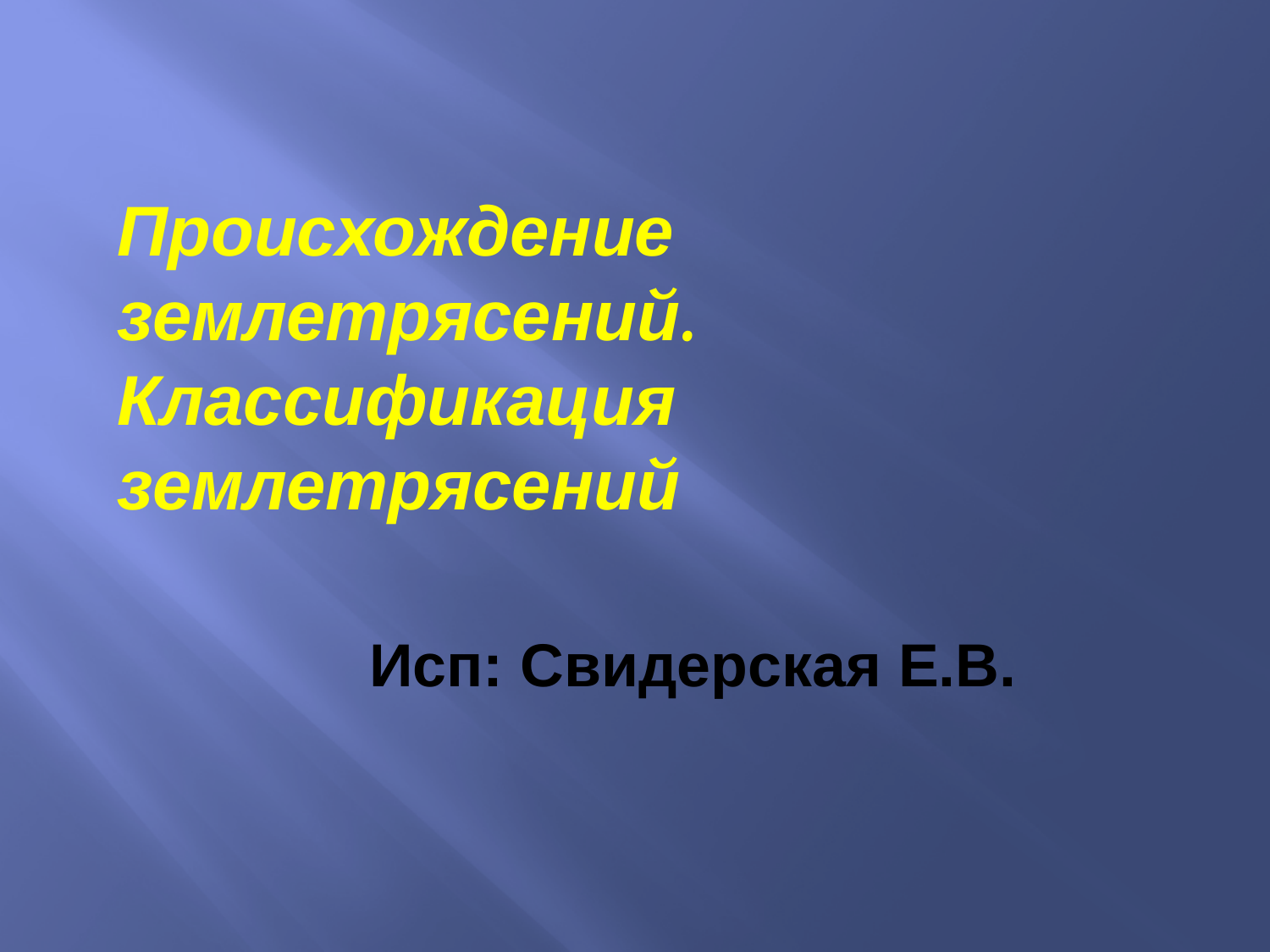

Происхождение землетрясений. Классификация землетрясений

Исп: Свидерская Е.В.